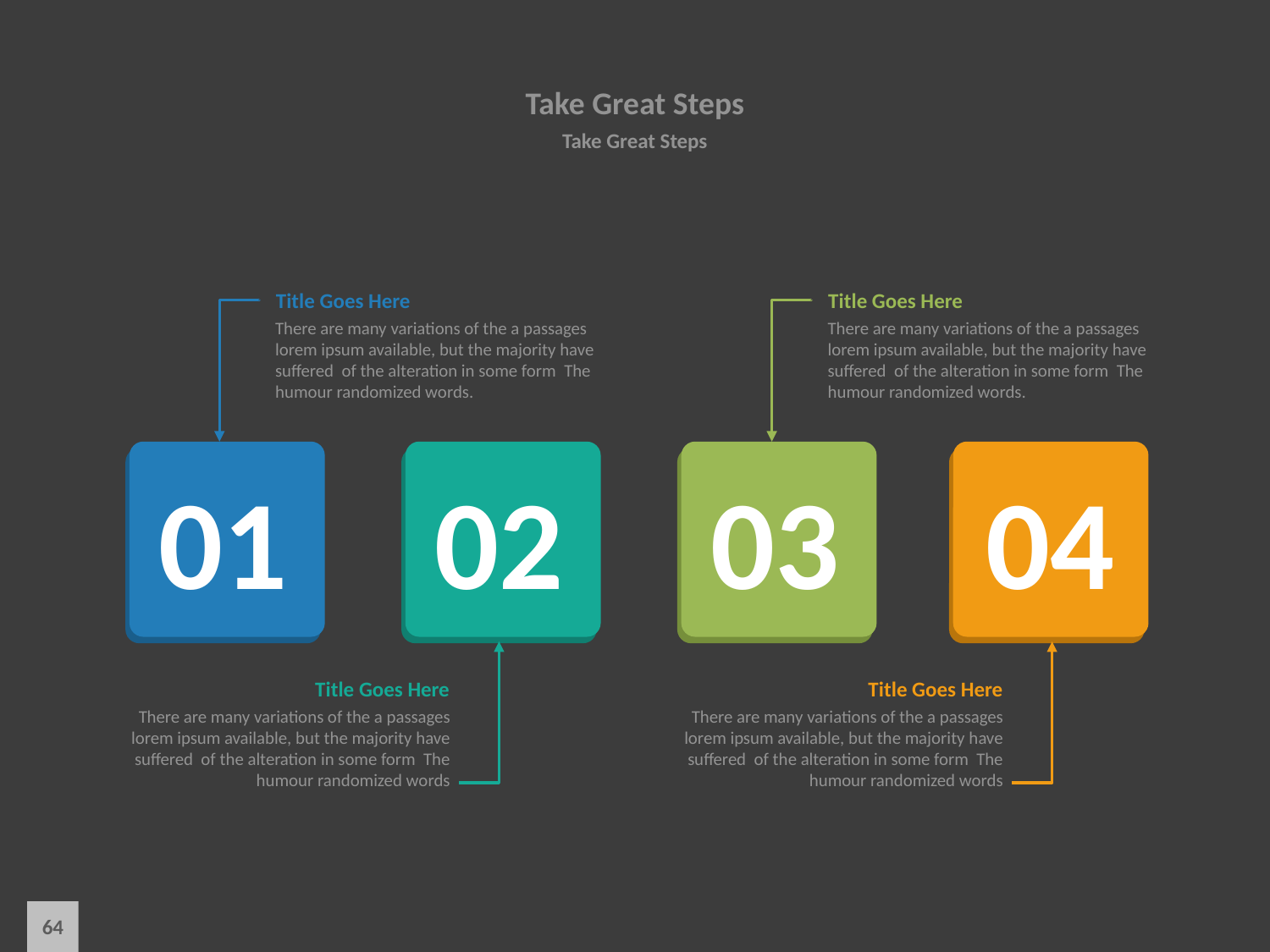

# Take Great Steps
Take Great Steps
Title Goes Here
There are many variations of the a passages lorem ipsum available, but the majority have suffered  of the alteration in some form  The humour randomized words.
Title Goes Here
There are many variations of the a passages lorem ipsum available, but the majority have suffered  of the alteration in some form  The humour randomized words.

01
02
03
04
Title Goes Here
There are many variations of the a passages lorem ipsum available, but the majority have suffered  of the alteration in some form  The humour randomized words
Title Goes Here
There are many variations of the a passages lorem ipsum available, but the majority have suffered  of the alteration in some form  The humour randomized words